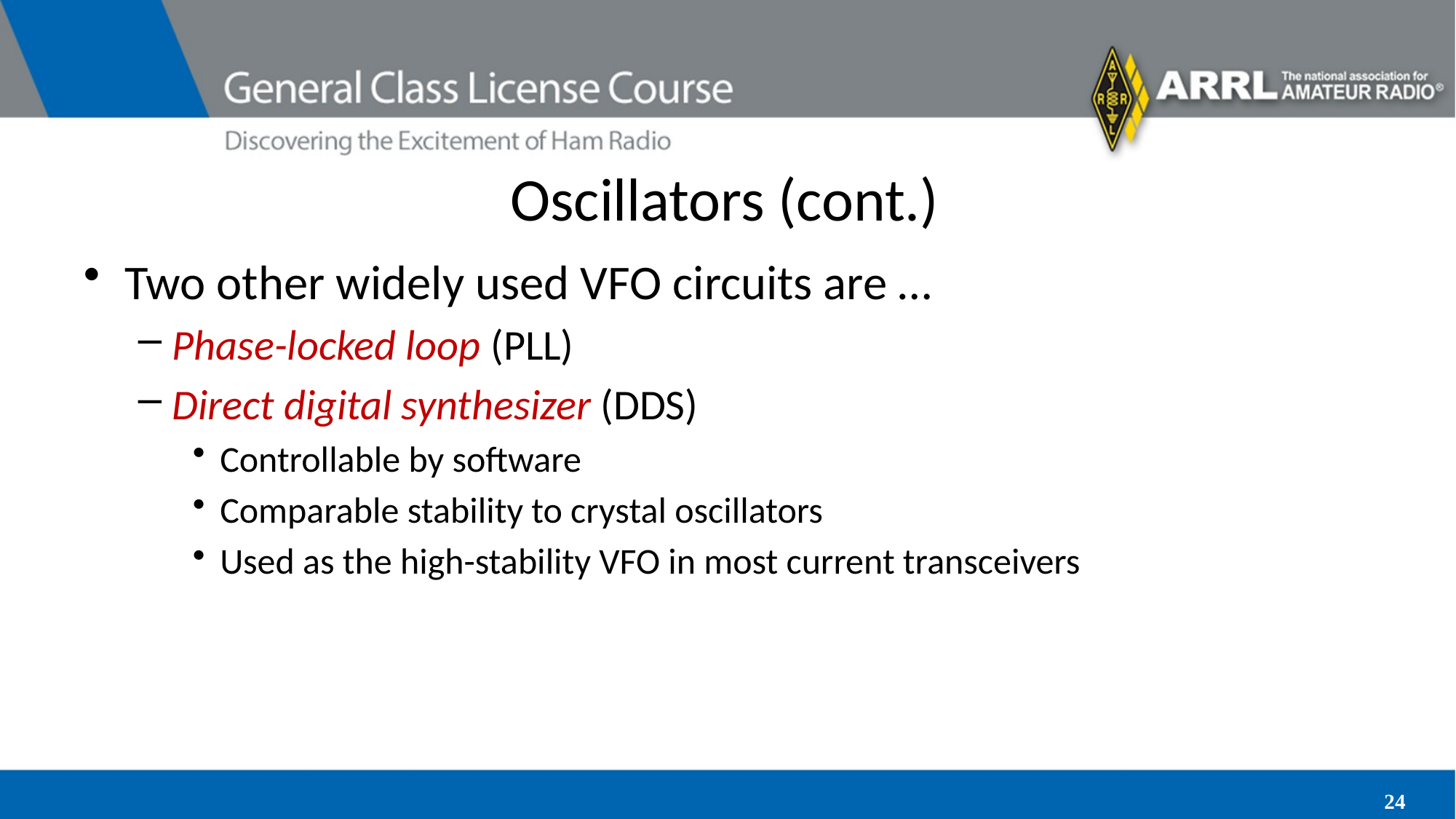

# Oscillators (cont.)
Two other widely used VFO circuits are …
Phase-locked loop (PLL)
Direct digital synthesizer (DDS)
Controllable by software
Comparable stability to crystal oscillators
Used as the high-stability VFO in most current transceivers